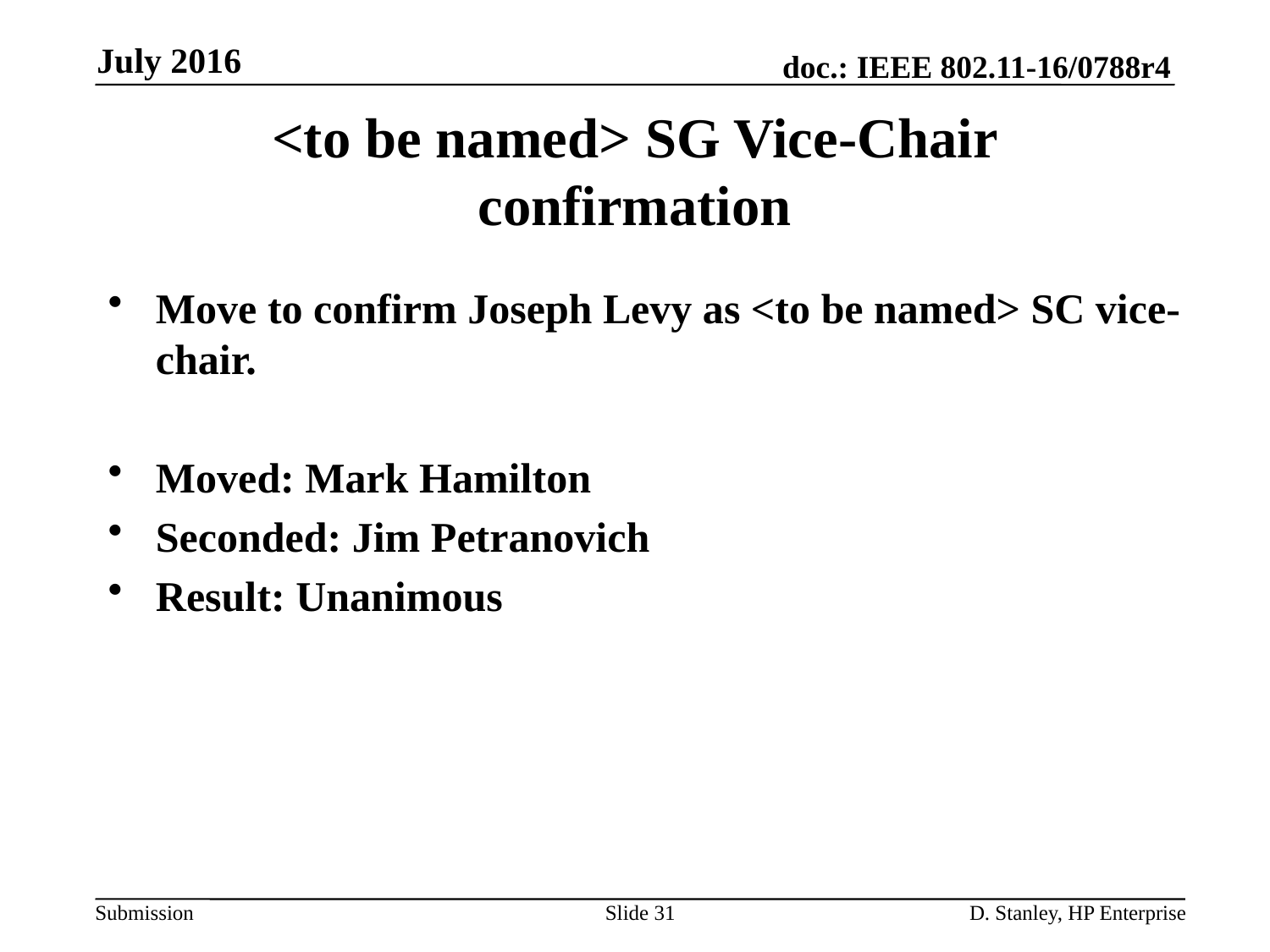

July 2016
# <to be named> SG Vice-Chair confirmation
Move to confirm Joseph Levy as <to be named> SC vice-chair.

Moved: Mark Hamilton
Seconded: Jim Petranovich
Result: Unanimous

Slide 31
D. Stanley, HP Enterprise